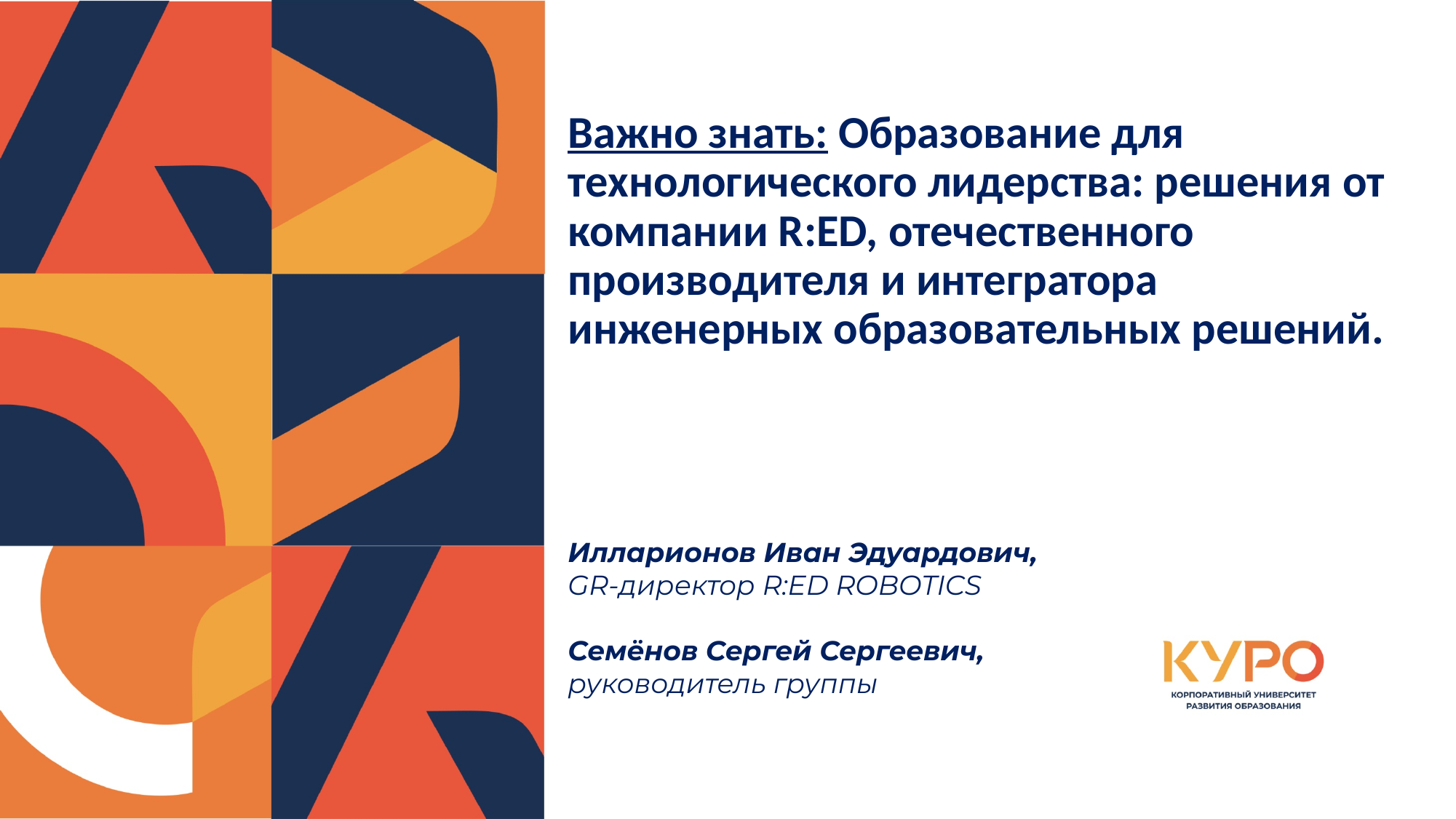

Важно знать: Образование для технологического лидерства: решения от компании R:ED, отечественного производителя и интегратора инженерных образовательных решений.
Илларионов Иван Эдуардович,
GR-директор R:ED ROBOTICS

Семёнов Сергей Сергеевич,
руководитель группы